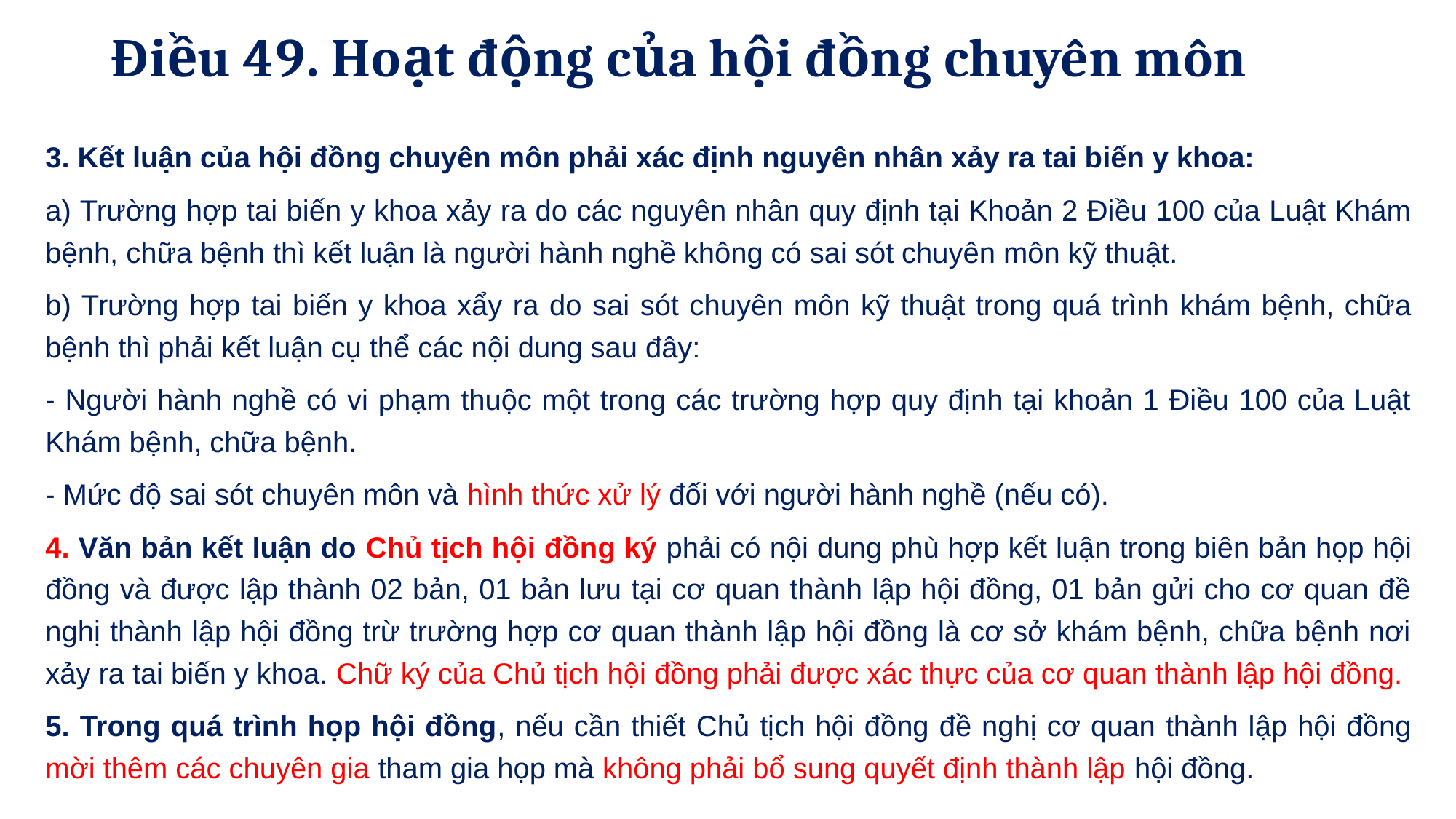

# Điều 49. Hoạt động của hội đồng chuyên môn
3. Kết luận của hội đồng chuyên môn phải xác định nguyên nhân xảy ra tai biến y khoa:
a) Trường hợp tai biến y khoa xảy ra do các nguyên nhân quy định tại Khoản 2 Điều 100 của Luật Khám bệnh, chữa bệnh thì kết luận là người hành nghề không có sai sót chuyên môn kỹ thuật.
b) Trường hợp tai biến y khoa xẩy ra do sai sót chuyên môn kỹ thuật trong quá trình khám bệnh, chữa bệnh thì phải kết luận cụ thể các nội dung sau đây:
- Người hành nghề có vi phạm thuộc một trong các trường hợp quy định tại khoản 1 Điều 100 của Luật Khám bệnh, chữa bệnh.
- Mức độ sai sót chuyên môn và hình thức xử lý đối với người hành nghề (nếu có).
4. Văn bản kết luận do Chủ tịch hội đồng ký phải có nội dung phù hợp kết luận trong biên bản họp hội đồng và được lập thành 02 bản, 01 bản lưu tại cơ quan thành lập hội đồng, 01 bản gửi cho cơ quan đề nghị thành lập hội đồng trừ trường hợp cơ quan thành lập hội đồng là cơ sở khám bệnh, chữa bệnh nơi xảy ra tai biến y khoa. Chữ ký của Chủ tịch hội đồng phải được xác thực của cơ quan thành lập hội đồng.
5. Trong quá trình họp hội đồng, nếu cần thiết Chủ tịch hội đồng đề nghị cơ quan thành lập hội đồng mời thêm các chuyên gia tham gia họp mà không phải bổ sung quyết định thành lập hội đồng.